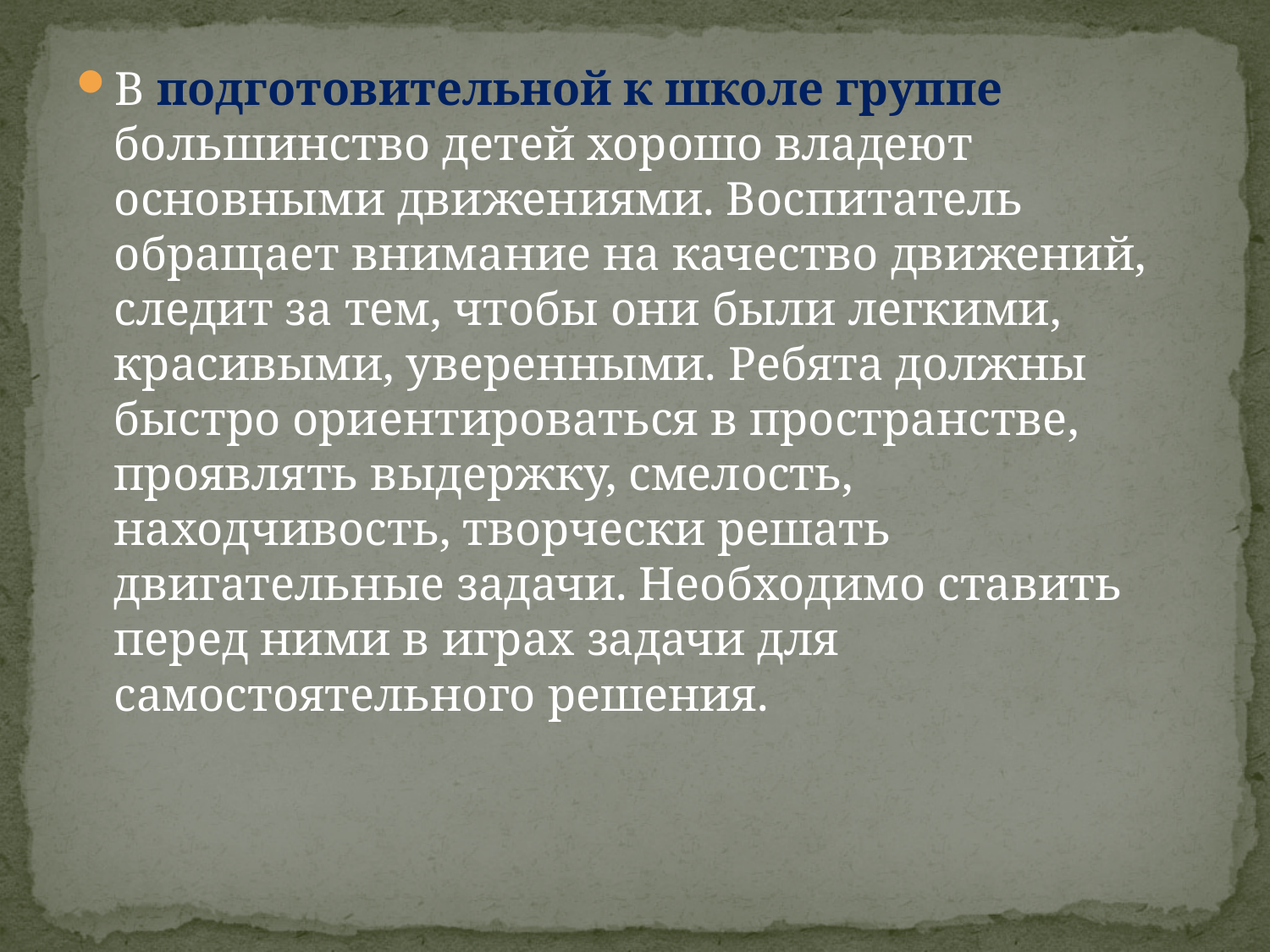

#
В подготовительной к школе группе большинство детей хорошо владеют основными движениями. Воспитатель обращает внимание на качество движений, следит за тем, чтобы они были легкими, красивыми, уверенными. Ребята должны быстро ориентироваться в пространстве, проявлять выдержку, смелость, находчивость, творчески решать двигательные задачи. Необходимо ставить перед ними в играх задачи для самостоятельного решения.